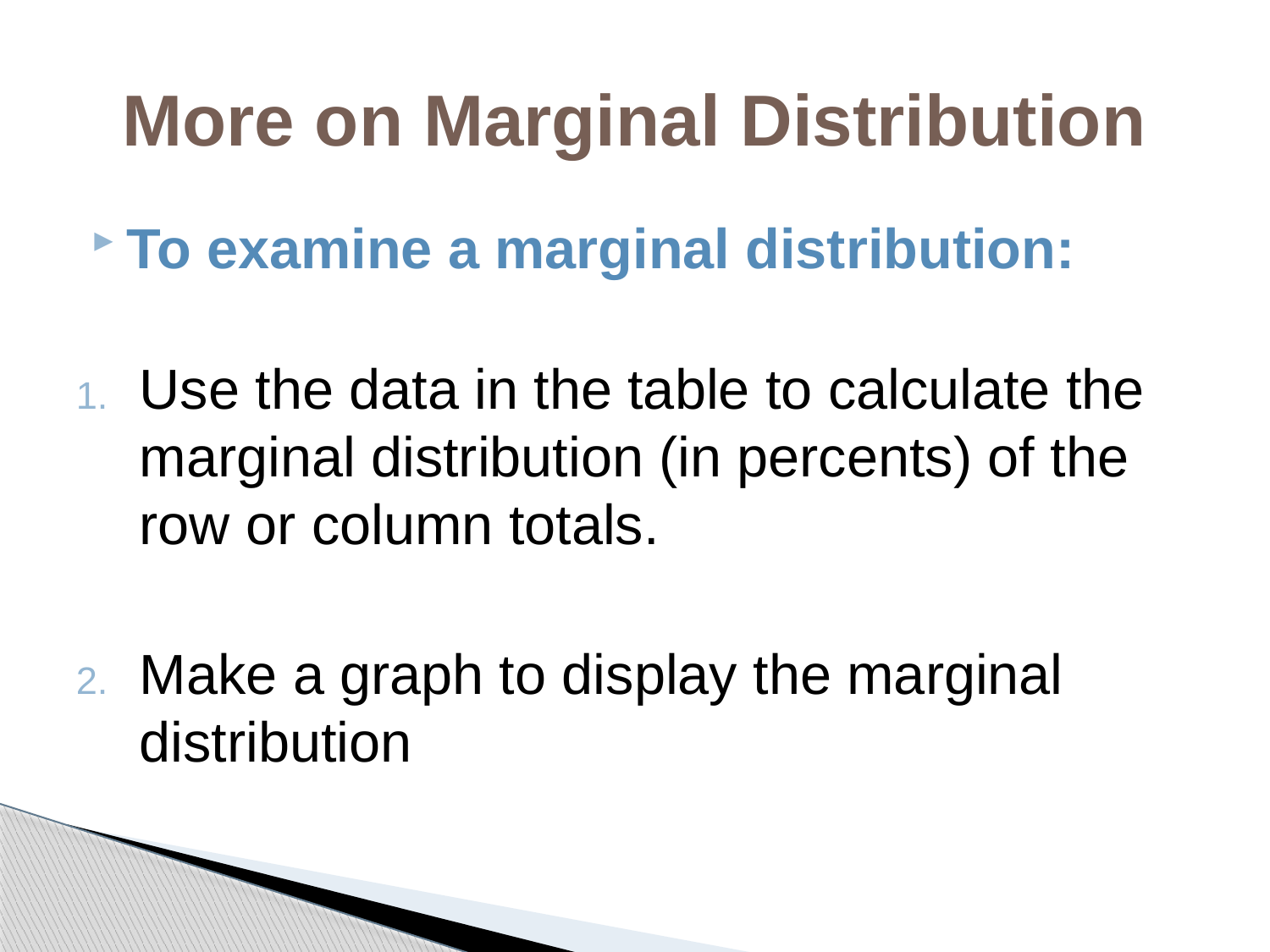

# More on Marginal Distribution
To examine a marginal distribution:

Use the data in the table to calculate the marginal distribution (in percents) of the row or column totals.

Make a graph to display the marginal distribution